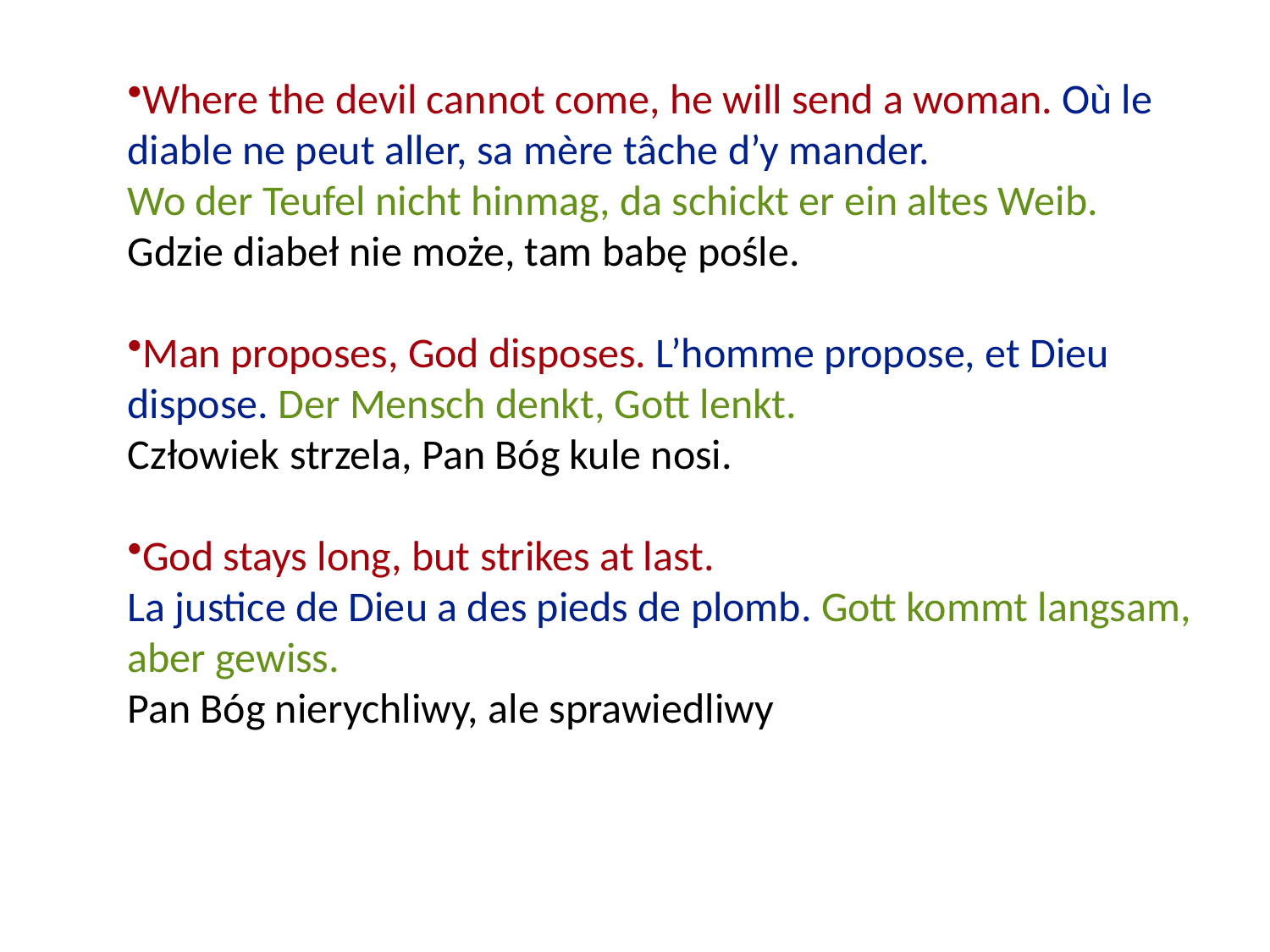

Where the devil cannot come, he will send a woman. Où le diable ne peut aller, sa mère tâche d’y mander.
Wo der Teufel nicht hinmag, da schickt er ein altes Weib.
Gdzie diabeł nie może, tam babę pośle.

Man proposes, God disposes. L’homme propose, et Dieu dispose. Der Mensch denkt, Gott lenkt.
Człowiek strzela, Pan Bóg kule nosi.

God stays long, but strikes at last.
La justice de Dieu a des pieds de plomb. Gott kommt langsam, aber gewiss.
Pan Bóg nierychliwy, ale sprawiedliwy